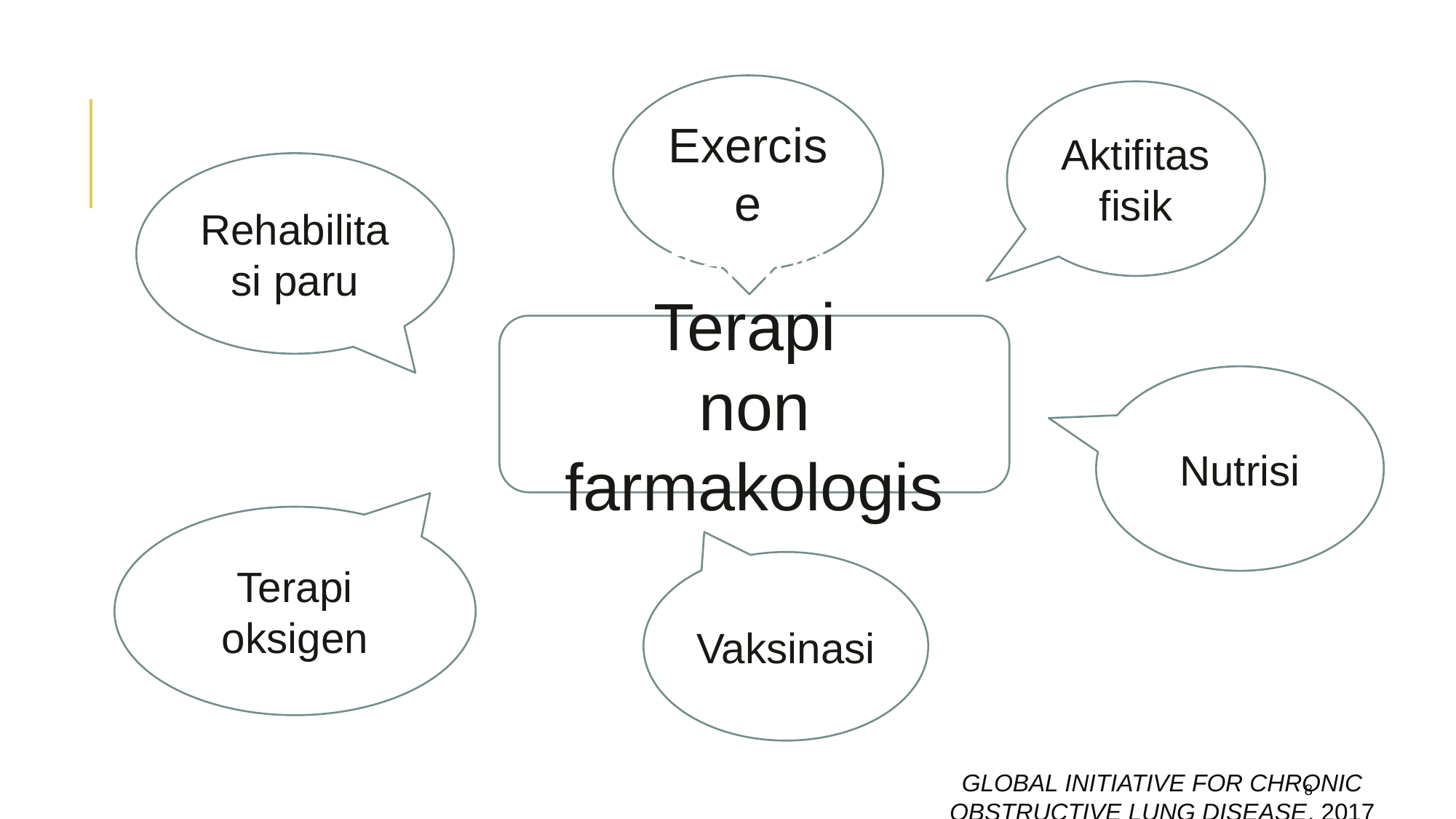

Exercise training
Aktifitas fisik
Rehabilitasi paru
Terapi
non farmakologis
Nutrisi
Terapi oksigen
Vaksinasi
8
Global Initiative for Chronic Obstructive Lung Disease, 2017